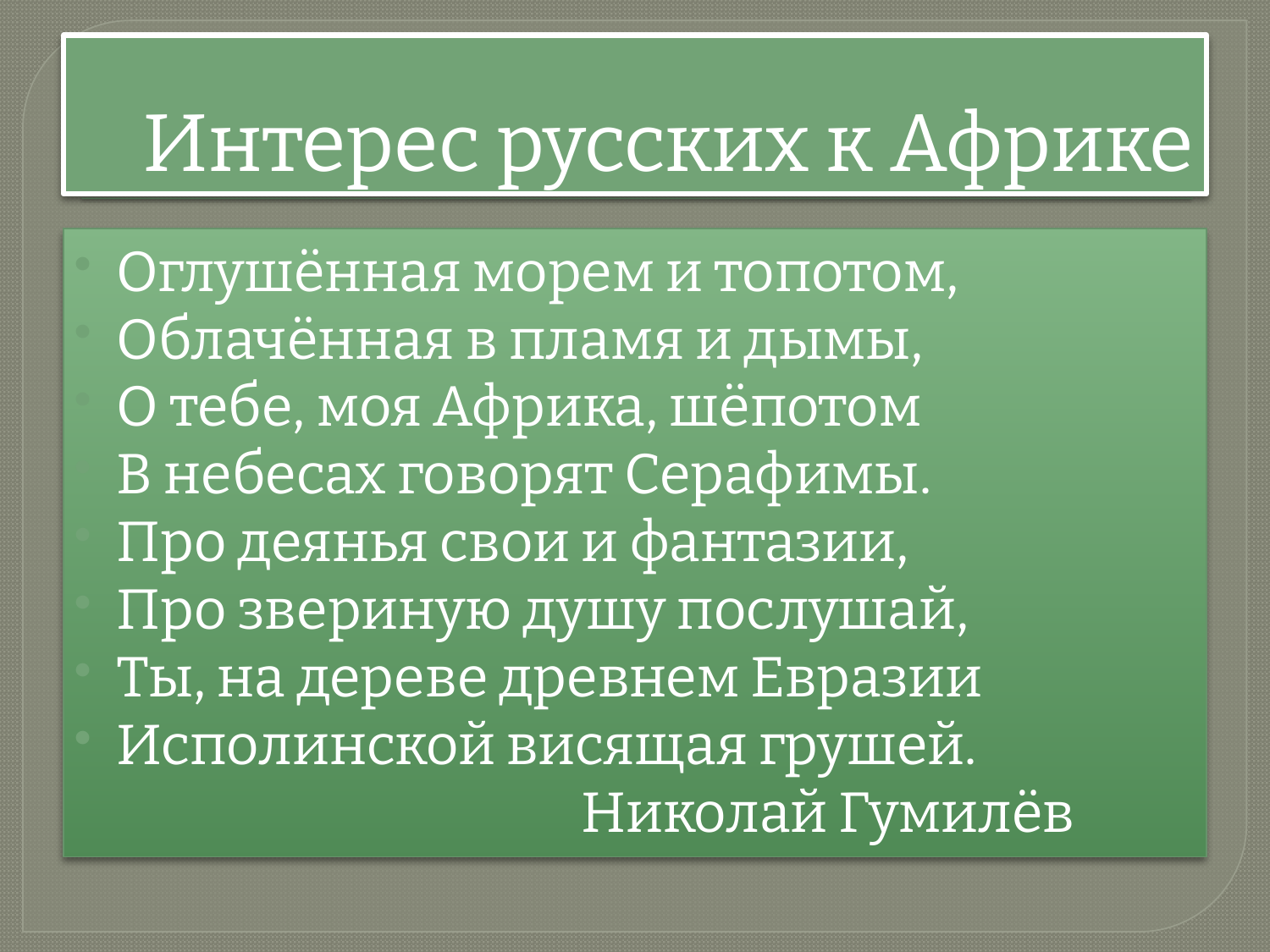

# Интерес русских к Африке
Оглушённая морем и топотом,
Облачённая в пламя и дымы,
О тебе, моя Африка, шёпотом
В небесах говорят Серафимы.
Про деянья свои и фантазии,
Про звериную душу послушай,
Ты, на дереве древнем Евразии
Исполинской висящая грушей.
                                             Николай Гумилёв